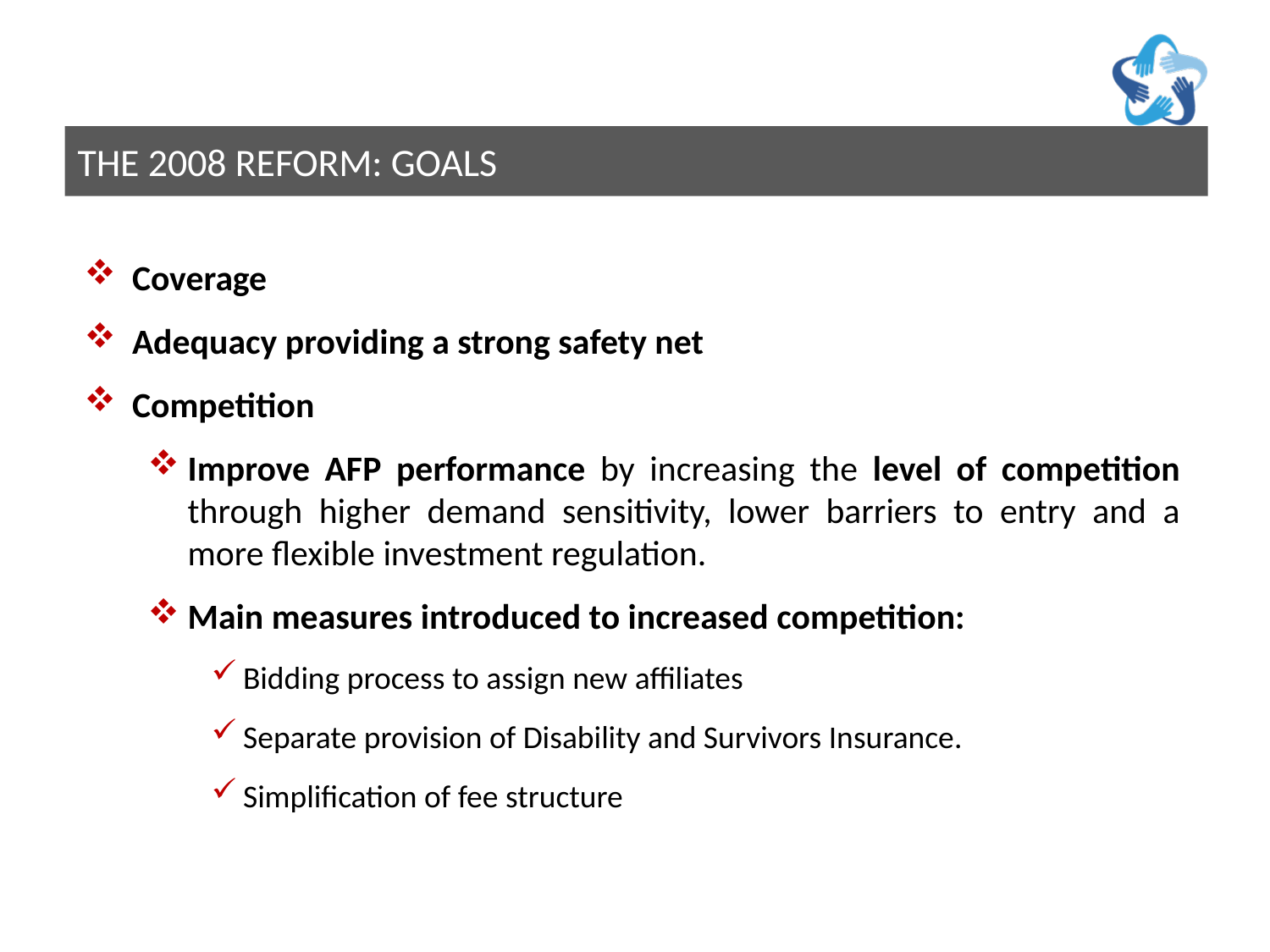

# the 2008 Reform: Goals

Coverage
Adequacy providing a strong safety net
Competition
Improve AFP performance by increasing the level of competition through higher demand sensitivity, lower barriers to entry and a more flexible investment regulation.
Main measures introduced to increased competition:
Bidding process to assign new affiliates
Separate provision of Disability and Survivors Insurance.
Simplification of fee structure